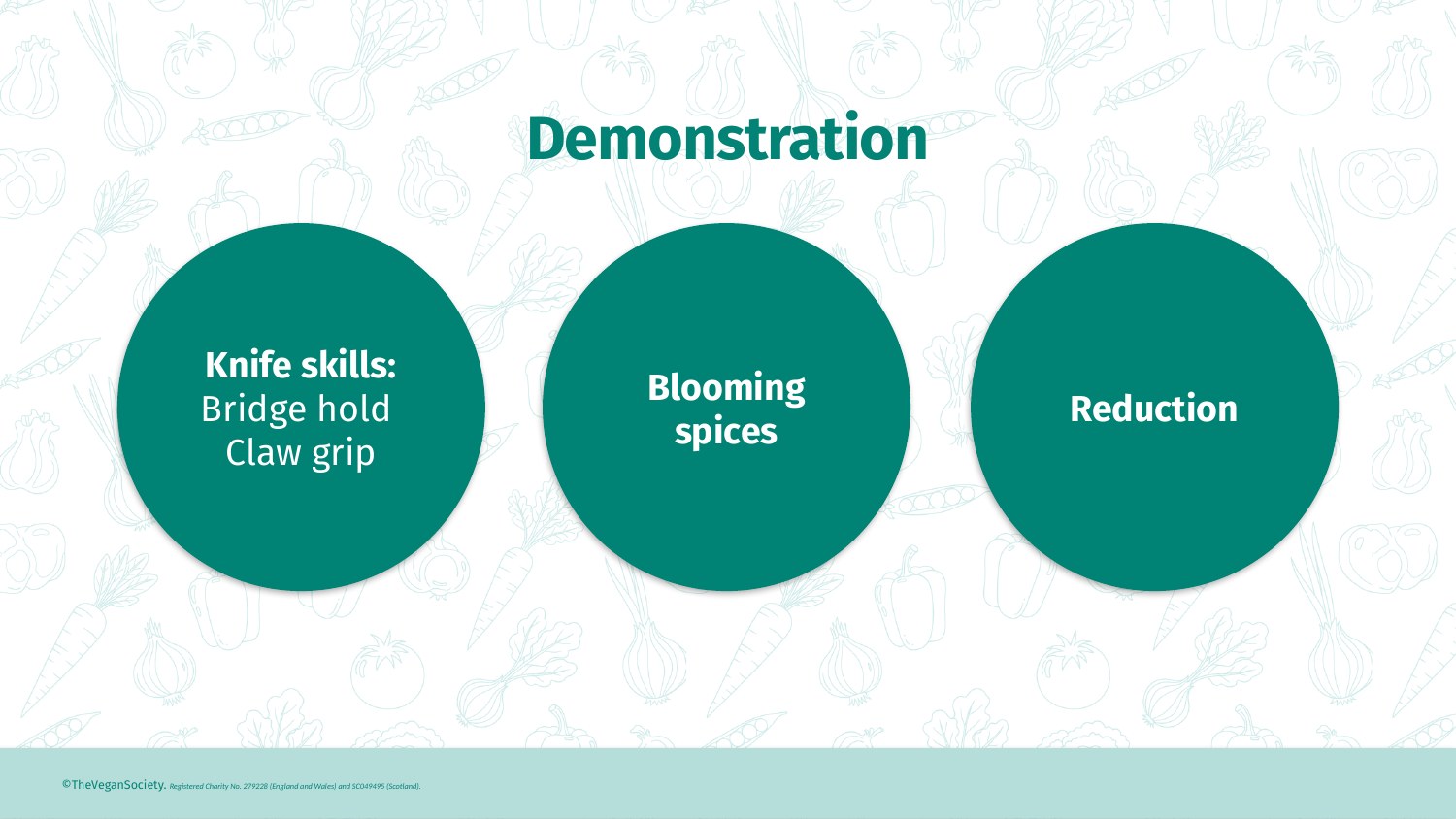

# Demonstration
Knife skills:
Bridge hold
Claw grip
Blooming spices
Reduction